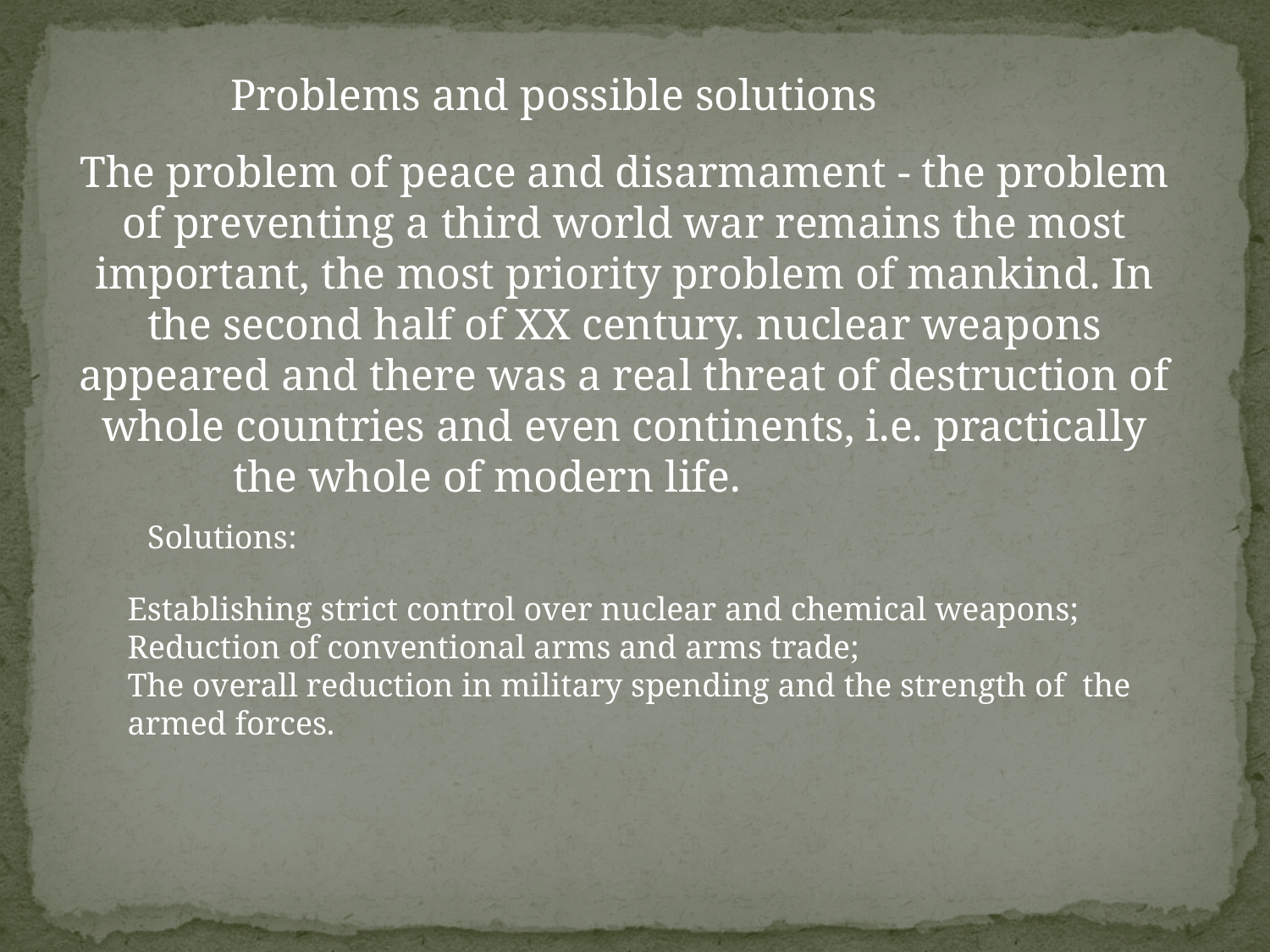

Problems and possible solutions
The problem of peace and disarmament - the problem of preventing a third world war remains the most important, the most priority problem of mankind. In the second half of XX century. nuclear weapons appeared and there was a real threat of destruction of whole countries and even continents, i.e. practically the whole of modern life.

Solutions:
Establishing strict control over nuclear and chemical weapons; Reduction of conventional arms and arms trade;
The overall reduction in military spending and the strength of  the armed forces.